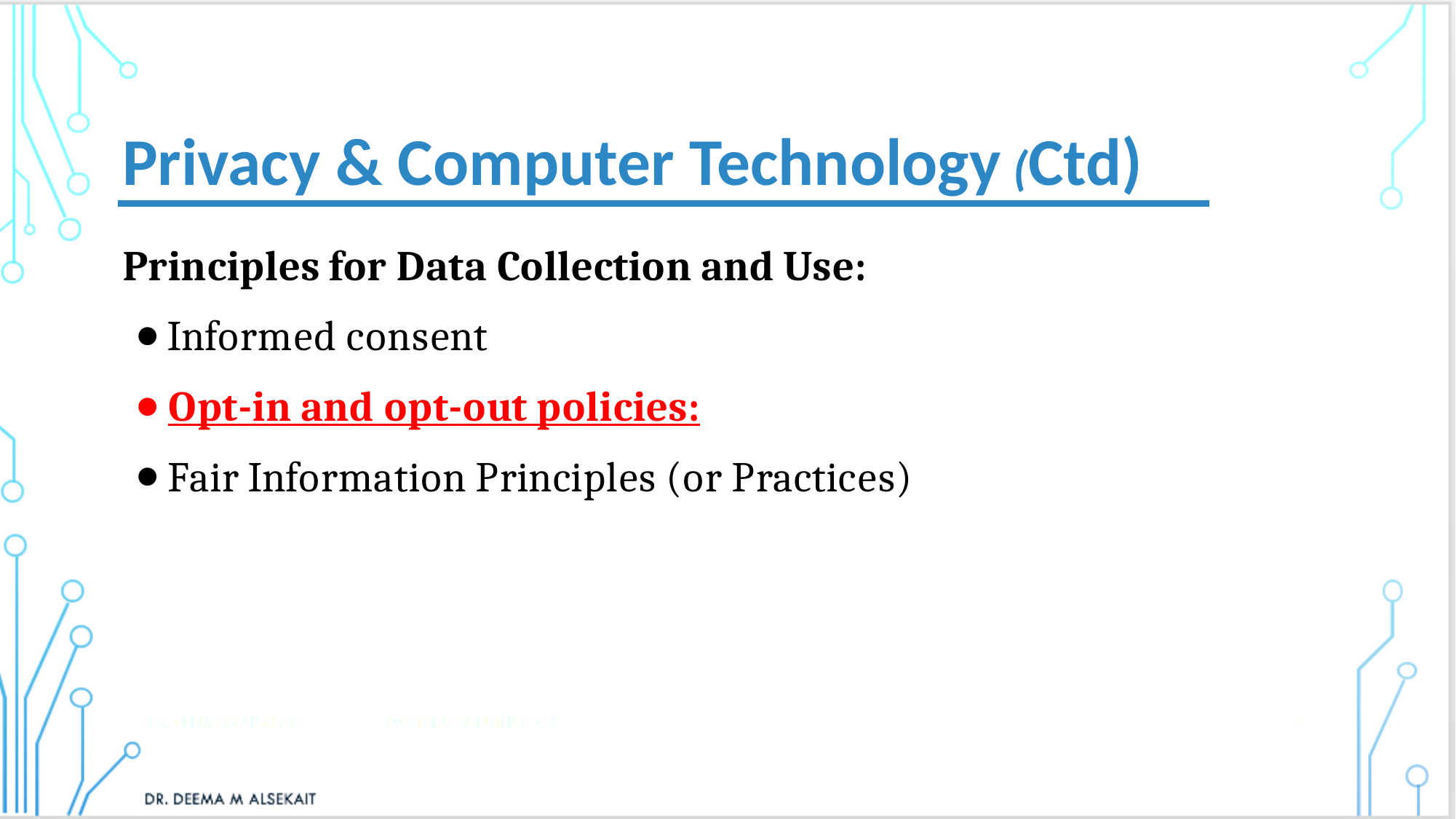

Privacy & Computer Technology (Ctd)
Principles for Data Collection and Use:
Informed consent
Opt-in and opt-out policies:
Fair Information Principles (or Practices)